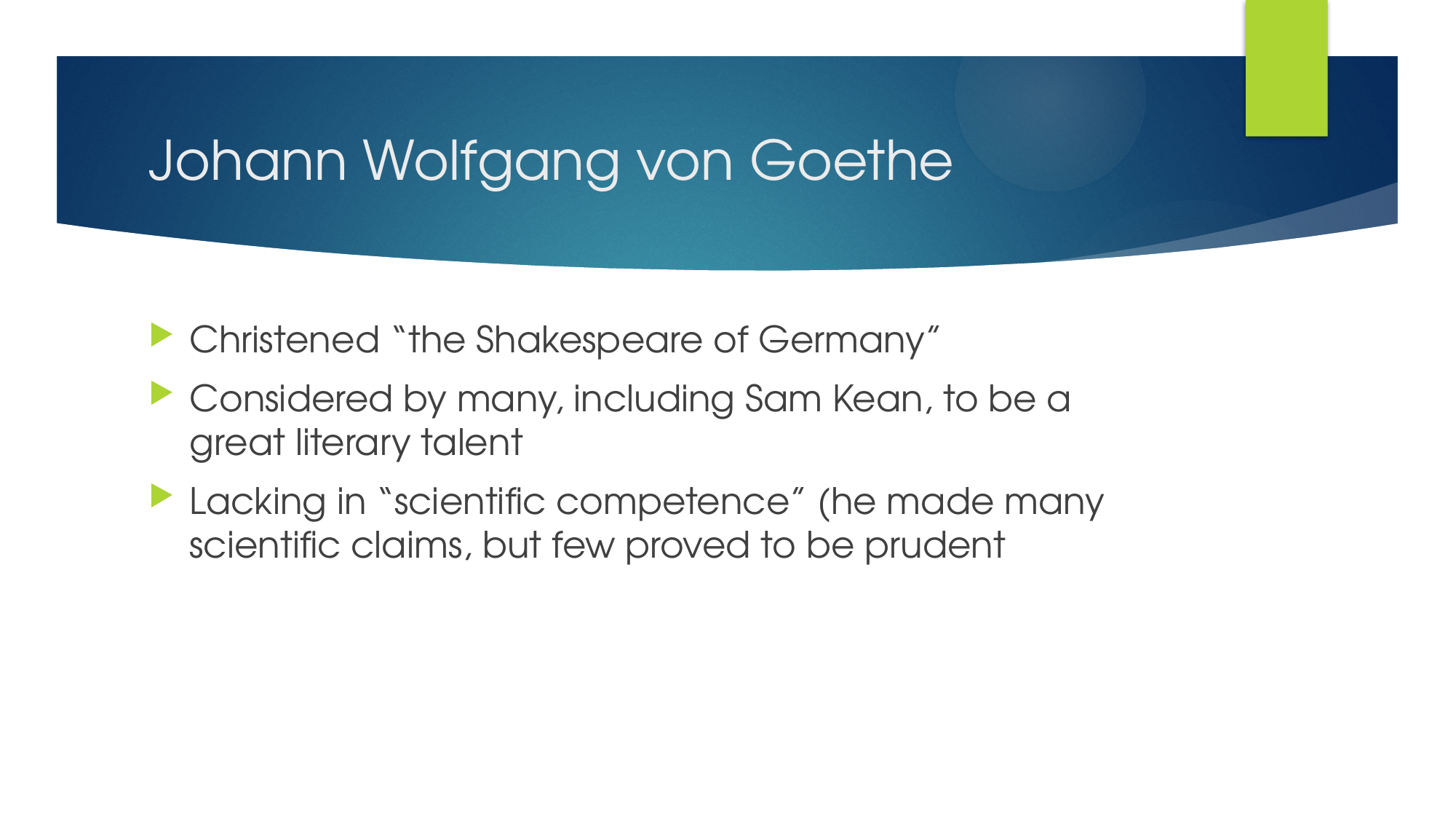

# Johann Wolfgang von Goethe
Christened “the Shakespeare of Germany”
Considered by many, including Sam Kean, to be a great literary talent
Lacking in “scientific competence” (he made many scientific claims, but few proved to be prudent